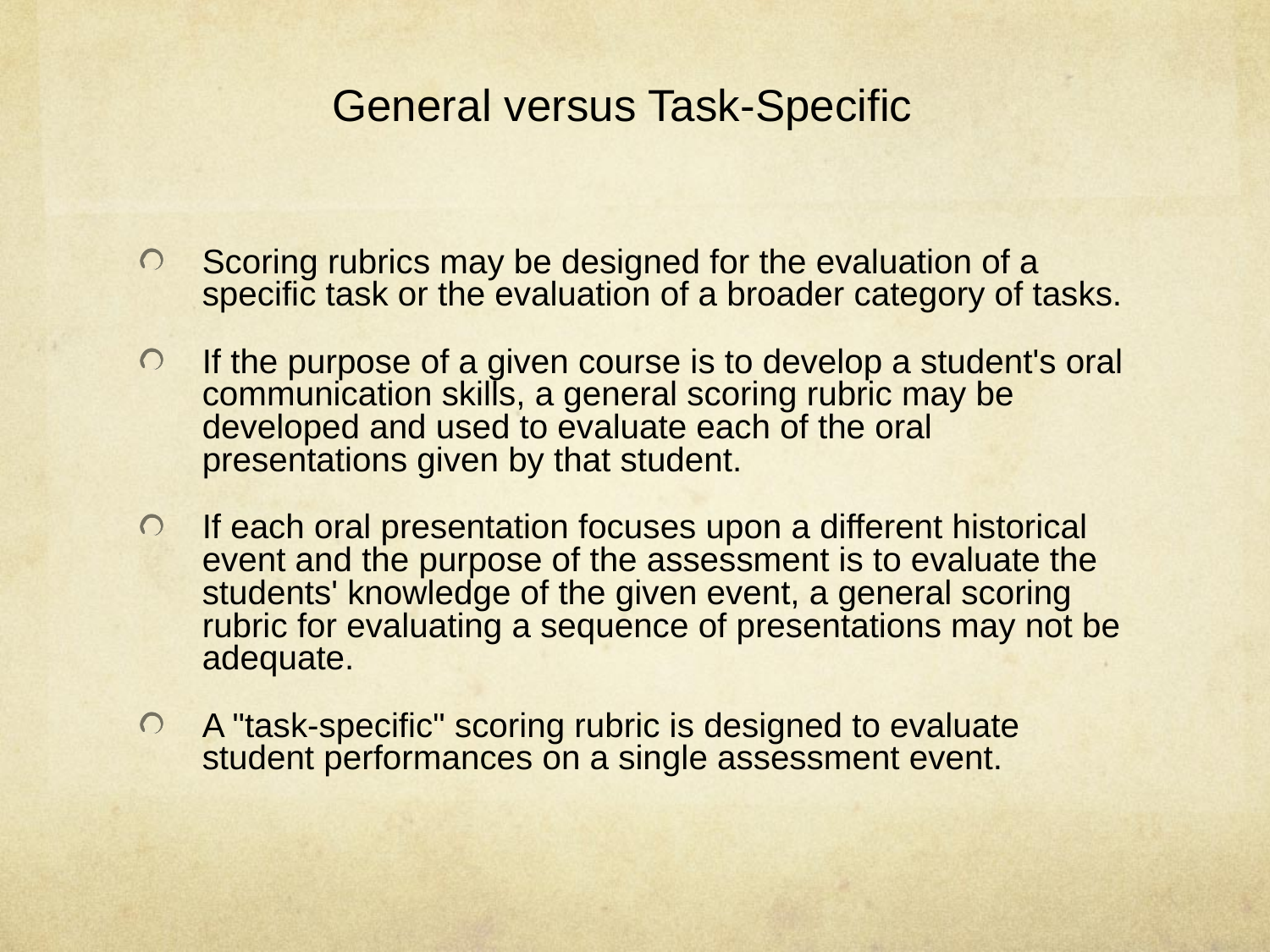

# General versus Task-Specific
Scoring rubrics may be designed for the evaluation of a specific task or the evaluation of a broader category of tasks.
If the purpose of a given course is to develop a student's oral communication skills, a general scoring rubric may be developed and used to evaluate each of the oral presentations given by that student.
If each oral presentation focuses upon a different historical event and the purpose of the assessment is to evaluate the students' knowledge of the given event, a general scoring rubric for evaluating a sequence of presentations may not be adequate.
A "task-specific" scoring rubric is designed to evaluate student performances on a single assessment event.